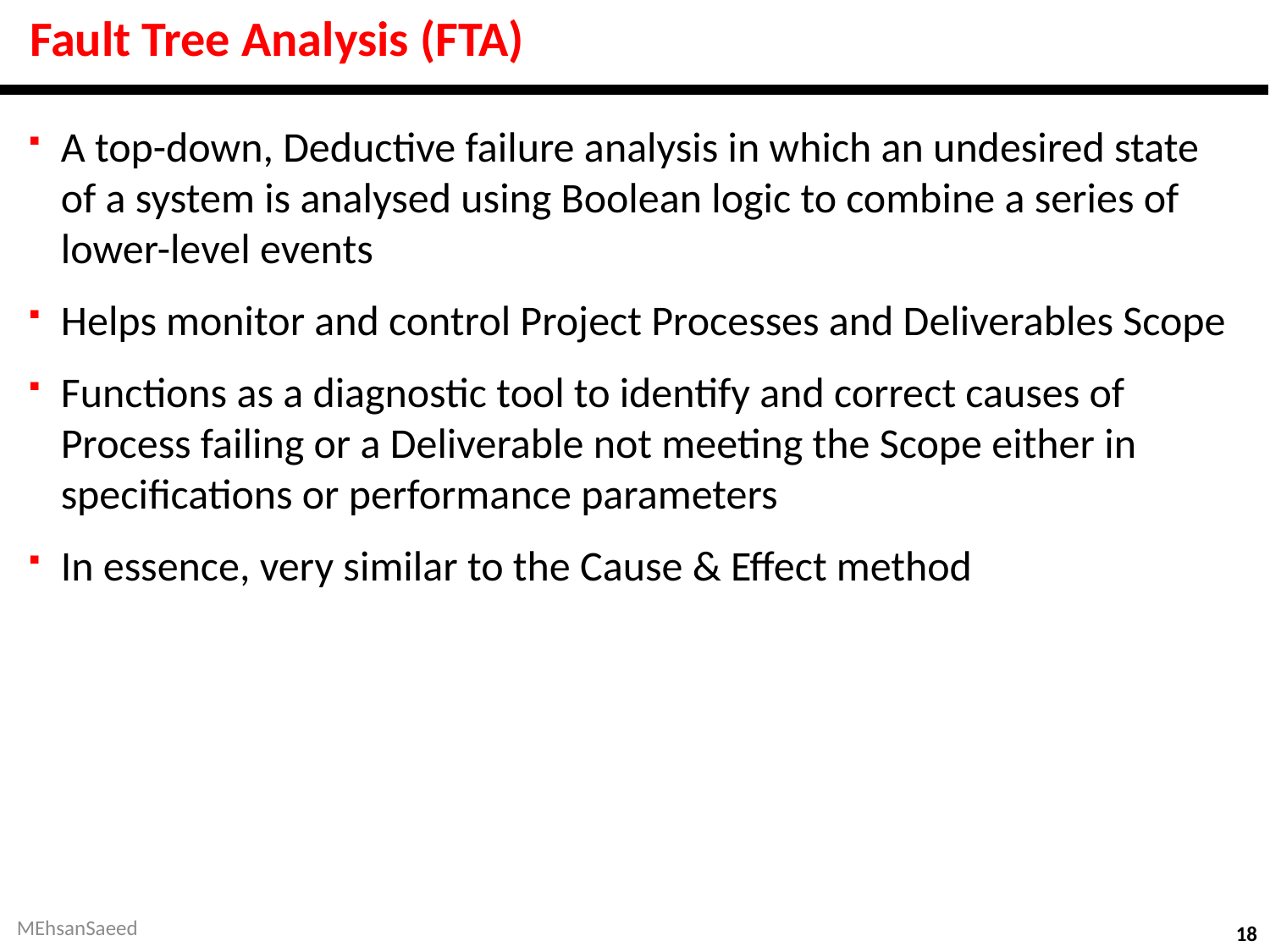

# Fault Tree Analysis (FTA)
A top-down, Deductive failure analysis in which an undesired state of a system is analysed using Boolean logic to combine a series of lower-level events
Helps monitor and control Project Processes and Deliverables Scope
Functions as a diagnostic tool to identify and correct causes of Process failing or a Deliverable not meeting the Scope either in specifications or performance parameters
In essence, very similar to the Cause & Effect method
MEhsanSaeed
18